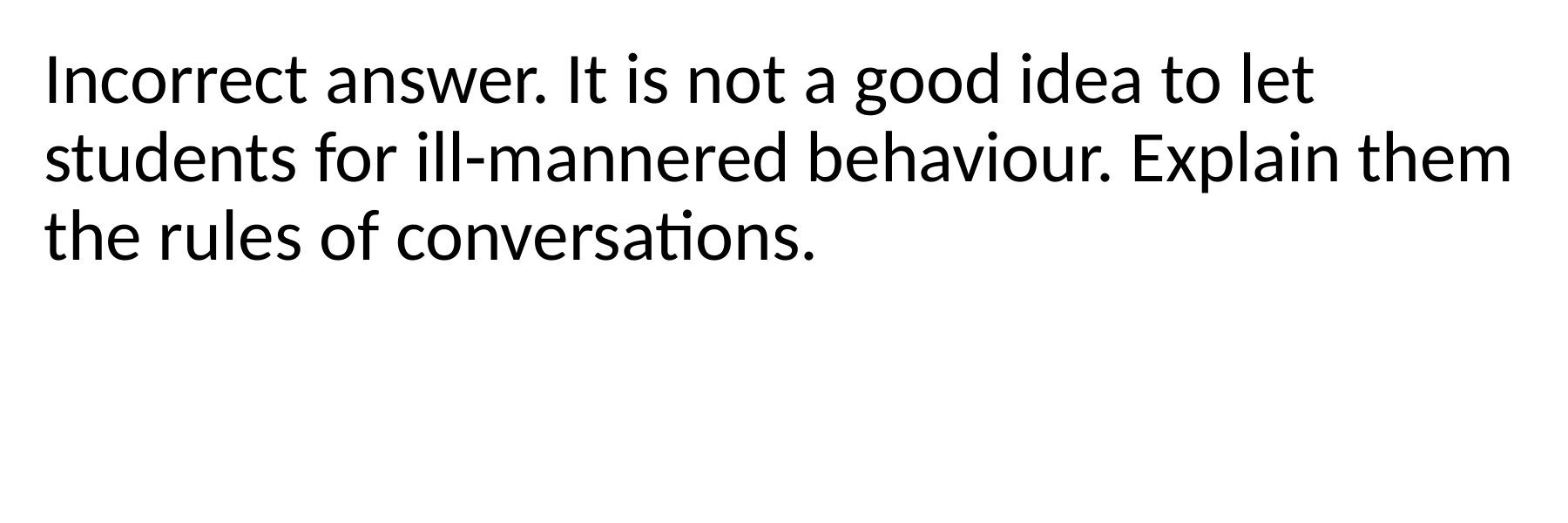

Incorrect answer. It is not a good idea to let students for ill-mannered behaviour. Explain them the rules of conversations.